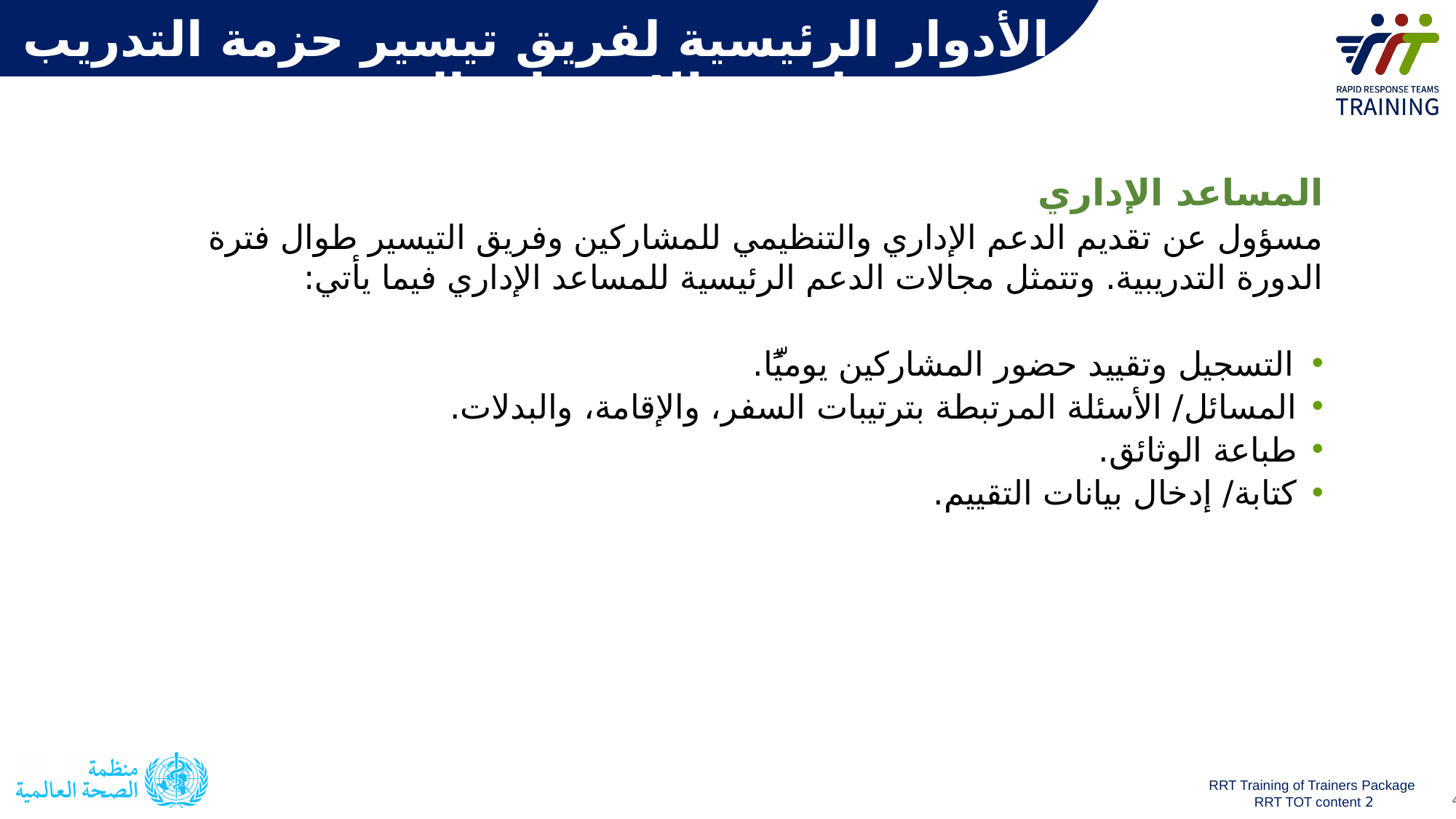

الأدوار الرئيسية لفريق تيسير حزمة التدريب المتقدم لفِرَق الاستجابة السريعة
المساعد الإداري
مسؤول عن تقديم الدعم الإداري والتنظيمي للمشاركين وفريق التيسير طوال فترة الدورة التدريبية. وتتمثل مجالات الدعم الرئيسية للمساعد الإداري فيما يأتي:

التسجيل وتقييد حضور المشاركين يوميًّا.
المسائل/ الأسئلة المرتبطة بترتيبات السفر، والإقامة، والبدلات.
طباعة الوثائق.
كتابة/ إدخال بيانات التقييم.